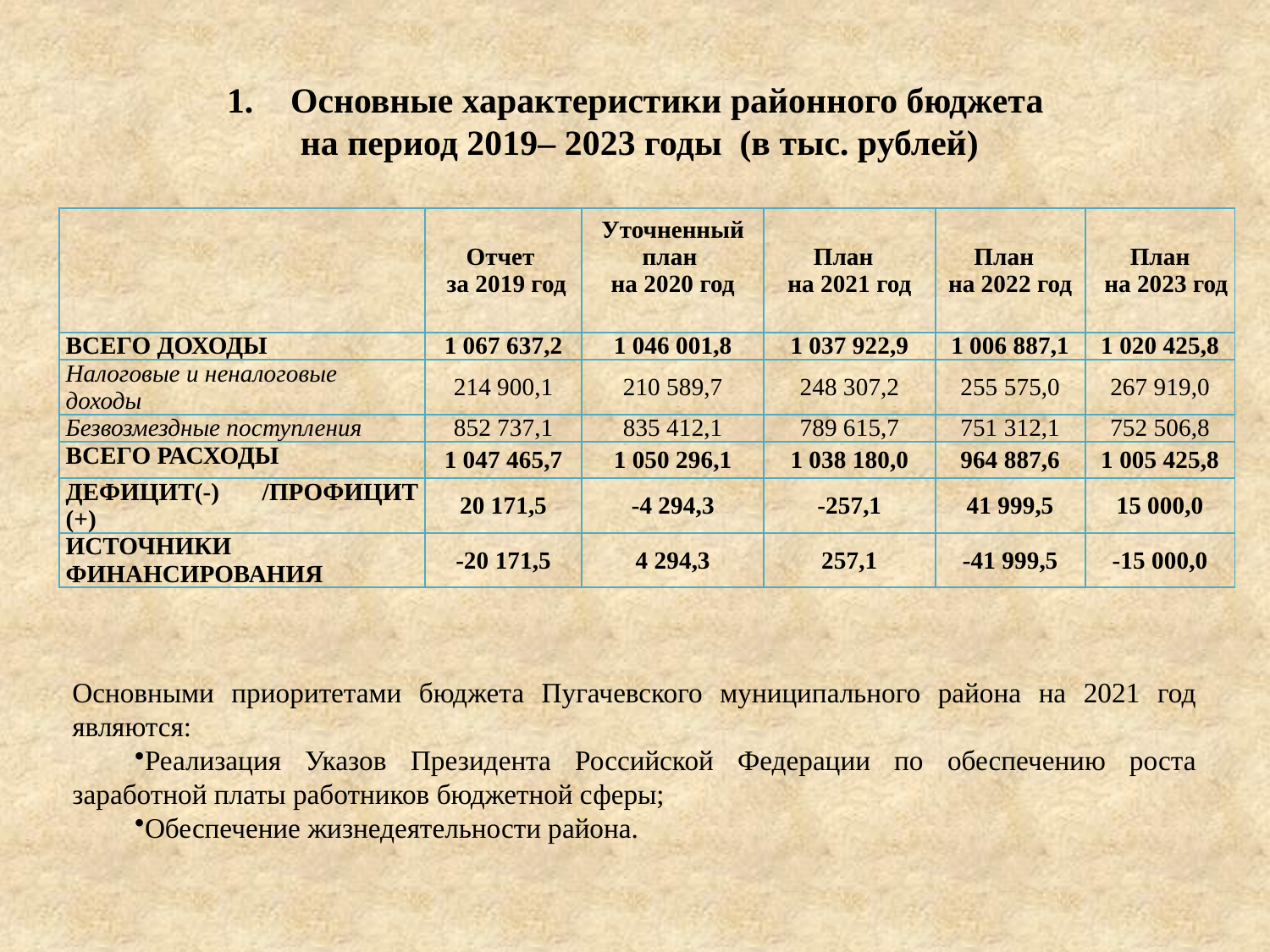

Основные характеристики районного бюджета
на период 2019– 2023 годы  (в тыс. рублей)
|  | Отчет за 2019 год | Уточненный план на 2020 год | План на 2021 год | План на 2022 год | План на 2023 год |
| --- | --- | --- | --- | --- | --- |
| ВСЕГО ДОХОДЫ | 1 067 637,2 | 1 046 001,8 | 1 037 922,9 | 1 006 887,1 | 1 020 425,8 |
| Налоговые и неналоговые доходы | 214 900,1 | 210 589,7 | 248 307,2 | 255 575,0 | 267 919,0 |
| Безвозмездные поступления | 852 737,1 | 835 412,1 | 789 615,7 | 751 312,1 | 752 506,8 |
| ВСЕГО РАСХОДЫ | 1 047 465,7 | 1 050 296,1 | 1 038 180,0 | 964 887,6 | 1 005 425,8 |
| ДЕФИЦИТ(-) /ПРОФИЦИТ (+) | 20 171,5 | -4 294,3 | -257,1 | 41 999,5 | 15 000,0 |
| ИСТОЧНИКИ ФИНАНСИРОВАНИЯ | -20 171,5 | 4 294,3 | 257,1 | -41 999,5 | -15 000,0 |
|  |
| --- |
|  |
| --- |
Основными приоритетами бюджета Пугачевского муниципального района на 2021 год являются:
Реализация Указов Президента Российской Федерации по обеспечению роста заработной платы работников бюджетной сферы;
Обеспечение жизнедеятельности района.